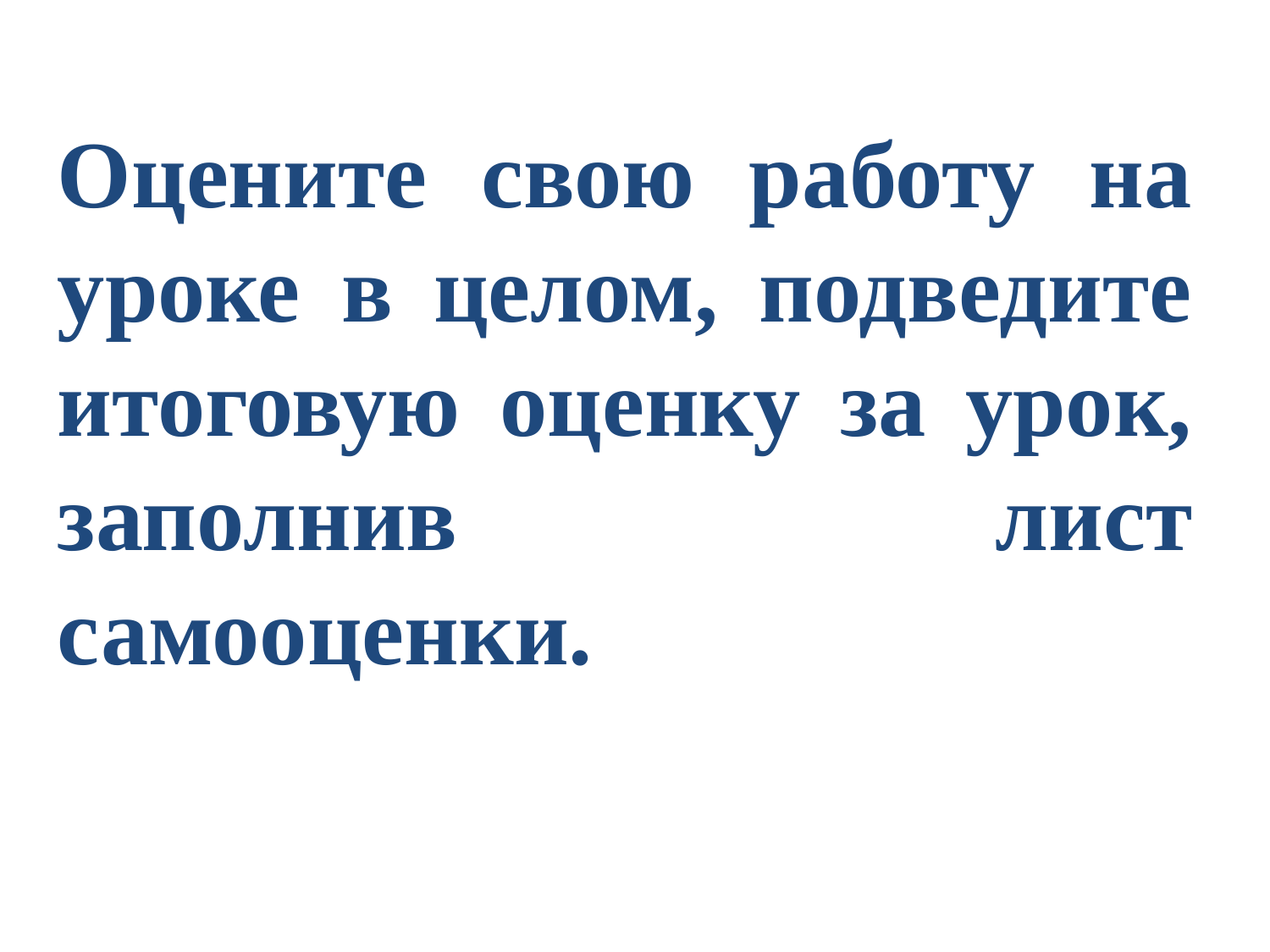

#
Оцените свою работу на уроке в целом, подведите итоговую оценку за урок, заполнив лист самооценки.